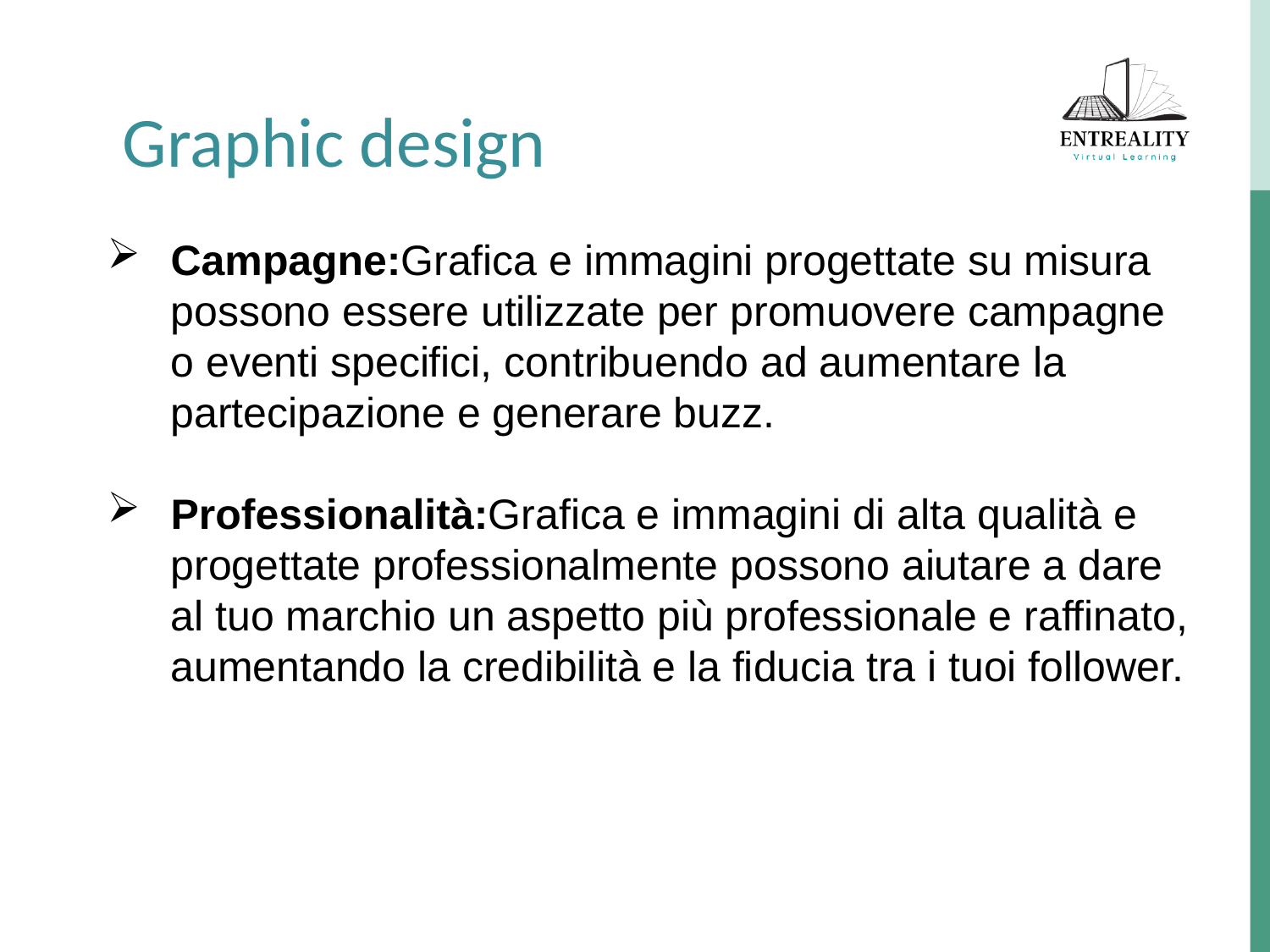

Graphic design
Campagne:Grafica e immagini progettate su misura possono essere utilizzate per promuovere campagne o eventi specifici, contribuendo ad aumentare la partecipazione e generare buzz.

Professionalità:Grafica e immagini di alta qualità e progettate professionalmente possono aiutare a dare al tuo marchio un aspetto più professionale e raffinato, aumentando la credibilità e la fiducia tra i tuoi follower.